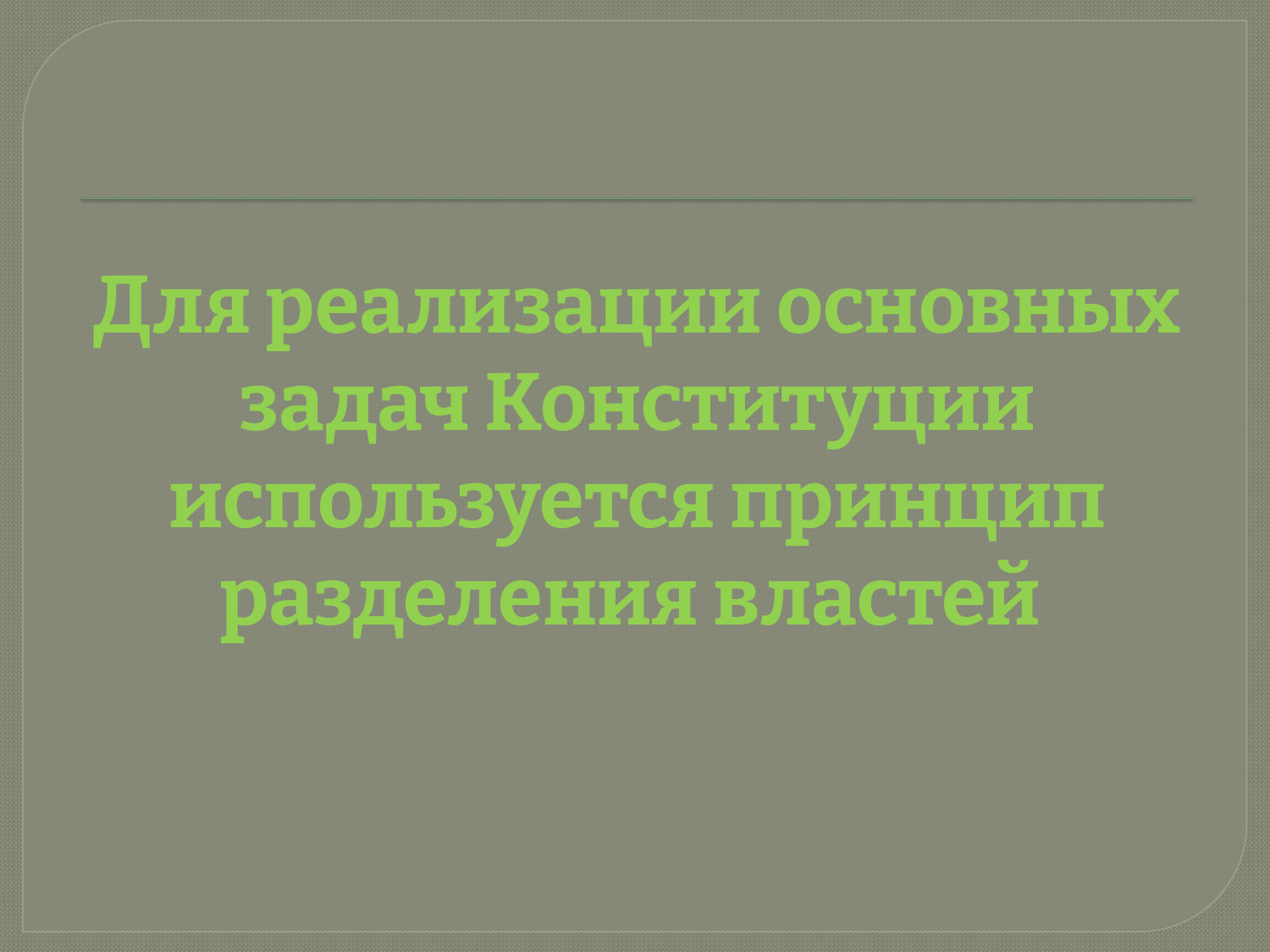

# Для реализации основных задач Конституции используется принцип разделения властей